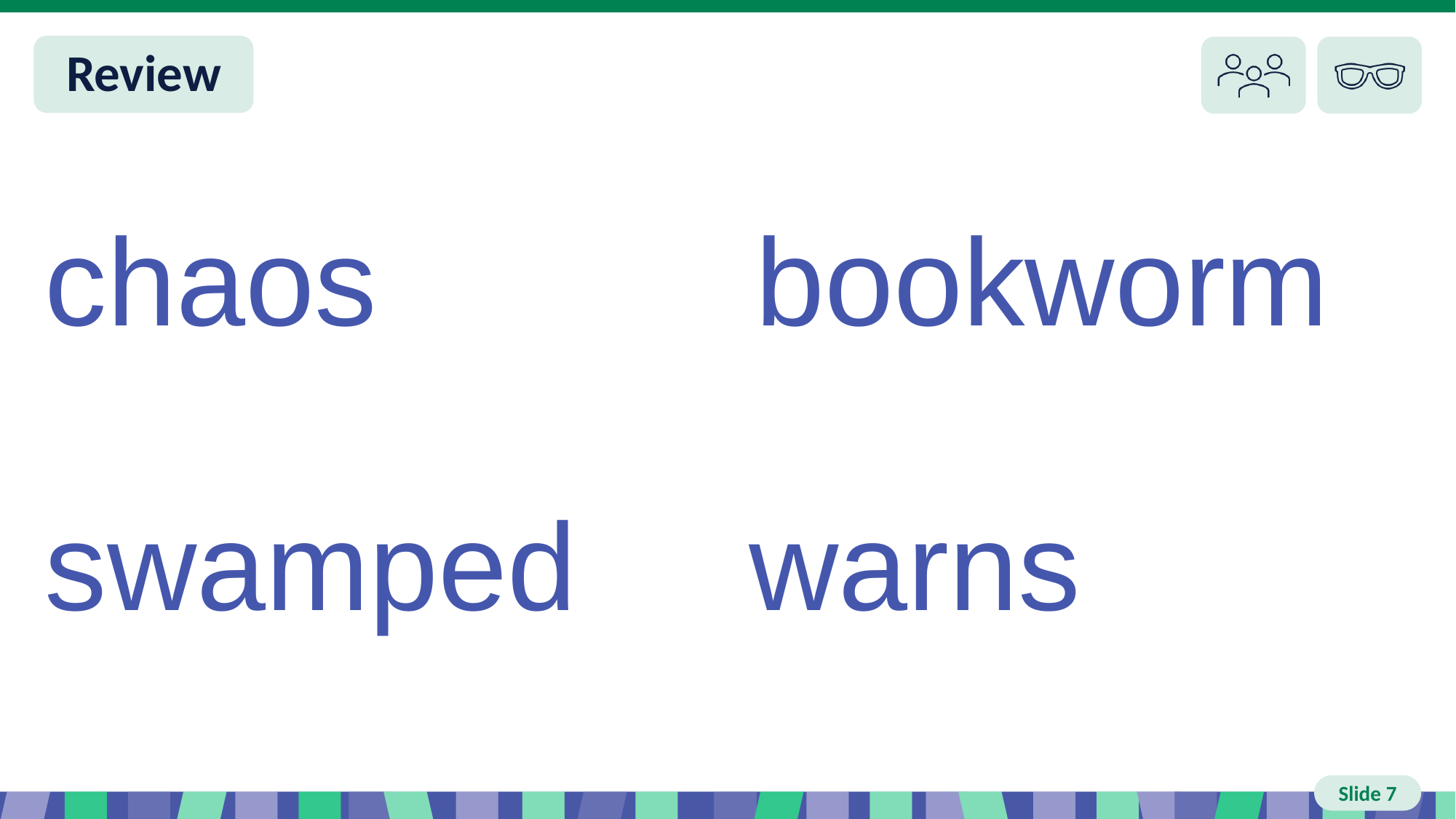

Slide  7 Review You do
chaos           bookworm
swamped     warns